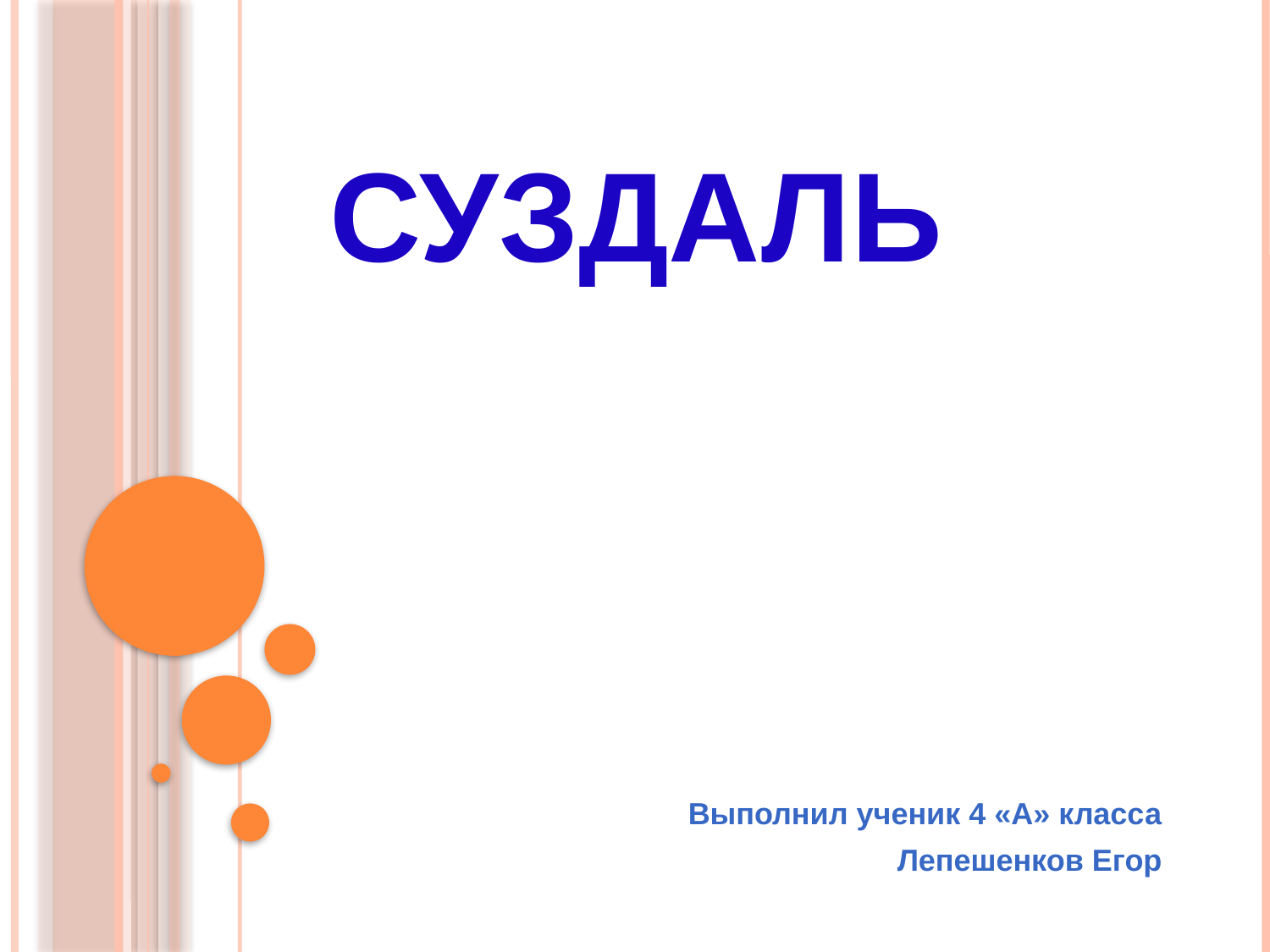

# Суздаль

Выполнил ученик 4 «А» класса
Лепешенков Егор